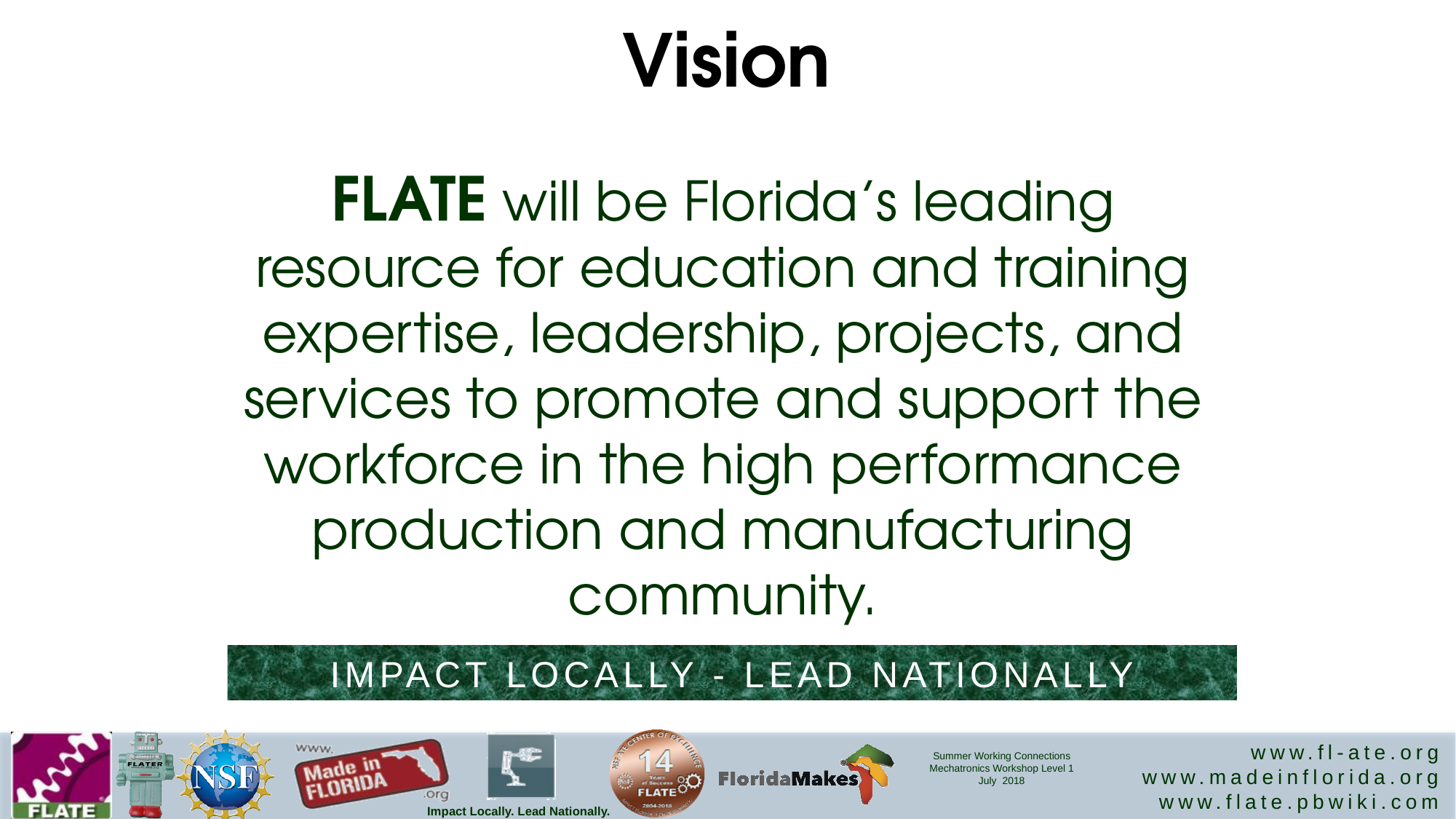

Vision
FLATE will be Florida’s leading resource for education and training expertise, leadership, projects, and services to promote and support the workforce in the high performance production and manufacturing community.
IMPACT LOCALLY - LEAD NATIONALLY